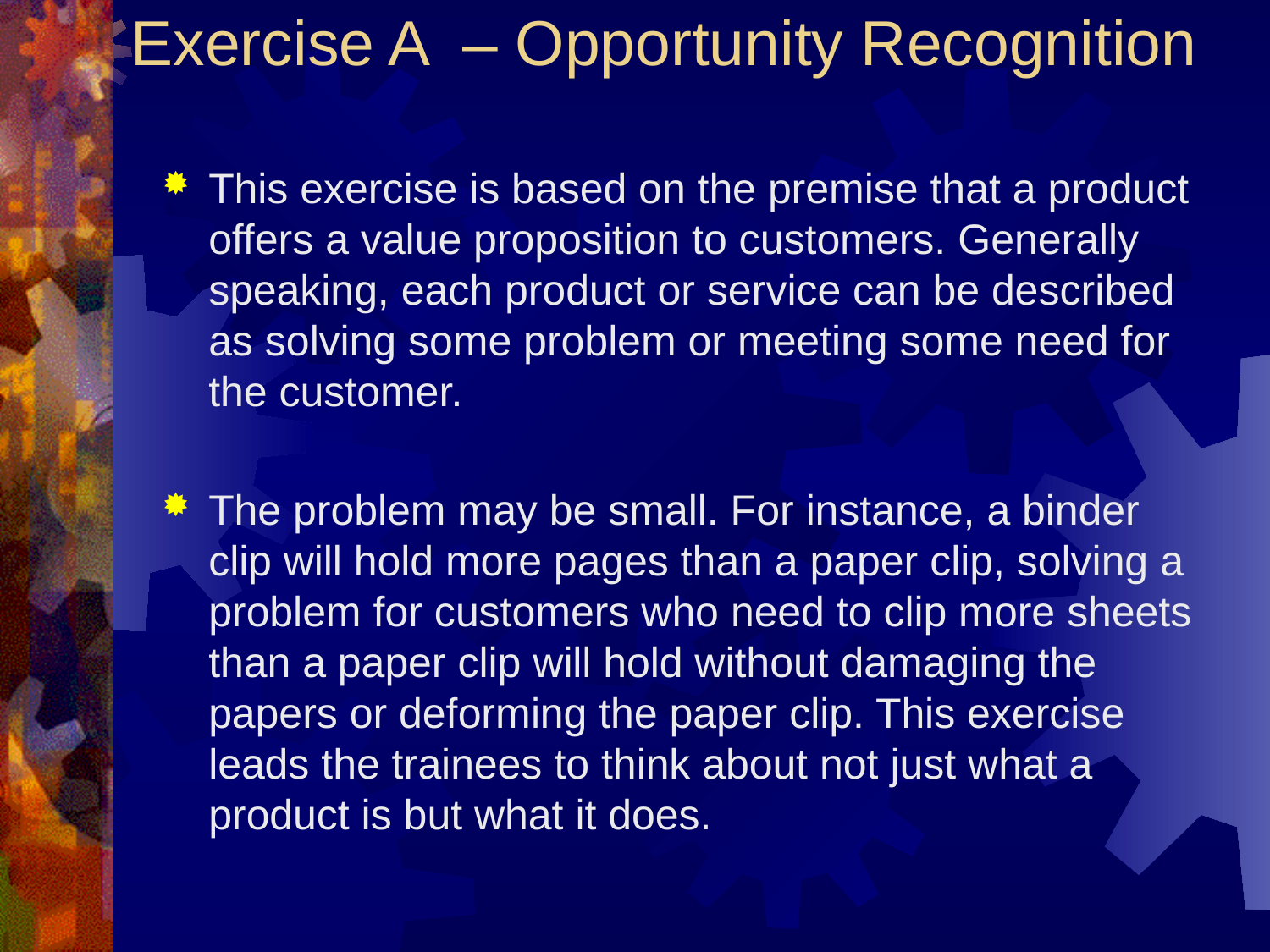

# Exercise A  – Opportunity Recognition
This exercise is based on the premise that a product offers a value proposition to customers. Generally speaking, each product or service can be described as solving some problem or meeting some need for the customer.

The problem may be small. For instance, a binder clip will hold more pages than a paper clip, solving a problem for customers who need to clip more sheets than a paper clip will hold without damaging the papers or deforming the paper clip. This exercise leads the trainees to think about not just what a product is but what it does.